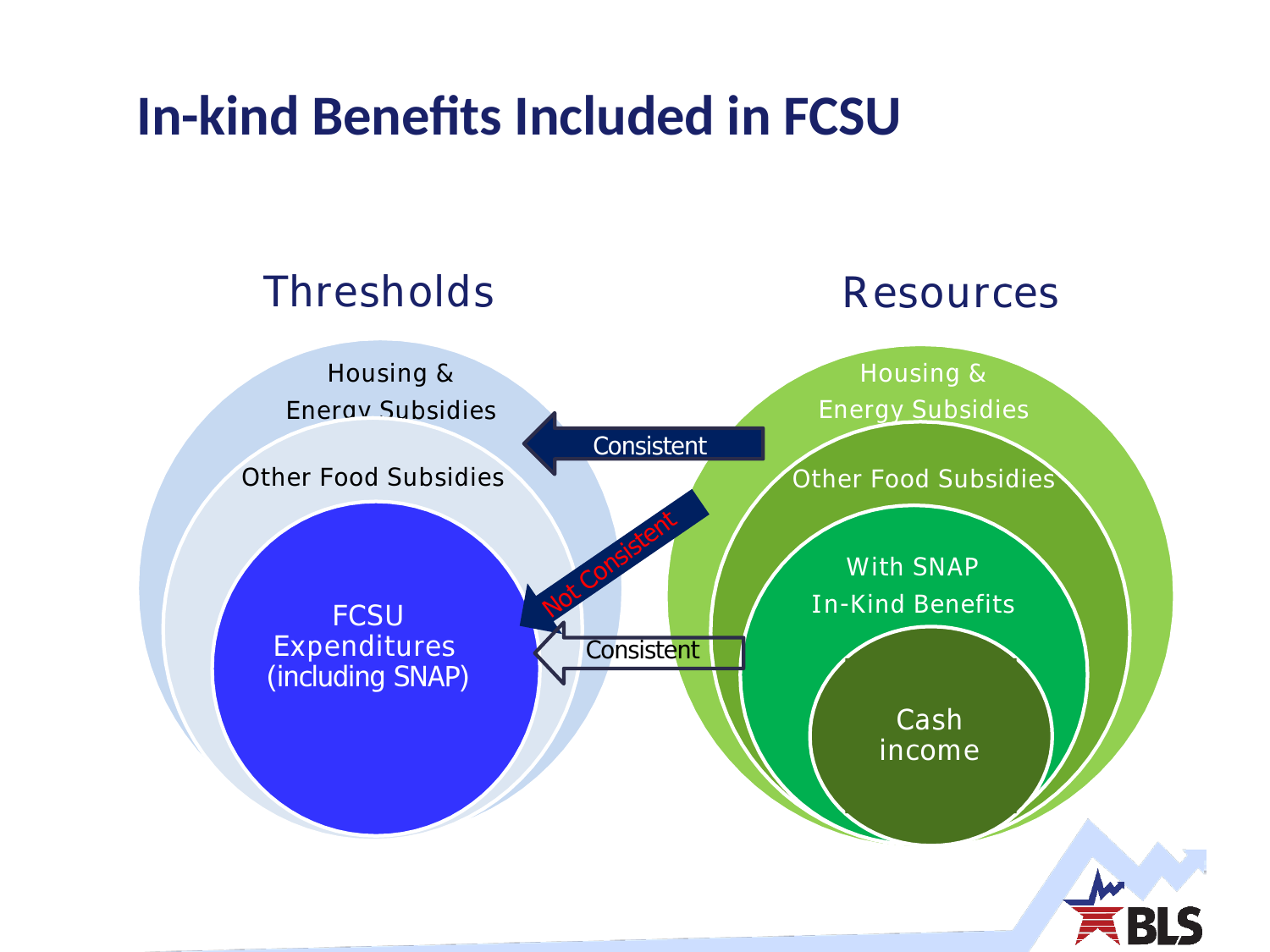

# In-kind Benefits Included in FCSU
Thresholds
Resources

Housing & Energy Subsidies
Housing & Energy Subsidies

Consistent
Other Food Subsidies
Other Food Subsidies

Not Consistent

With SNAP In-Kind Benefits
FCSU Expenditures  (including SNAP)

Consistent

Cash income
8  — U.S. BUREAU OF LABOR STATISTICS • bls.gov